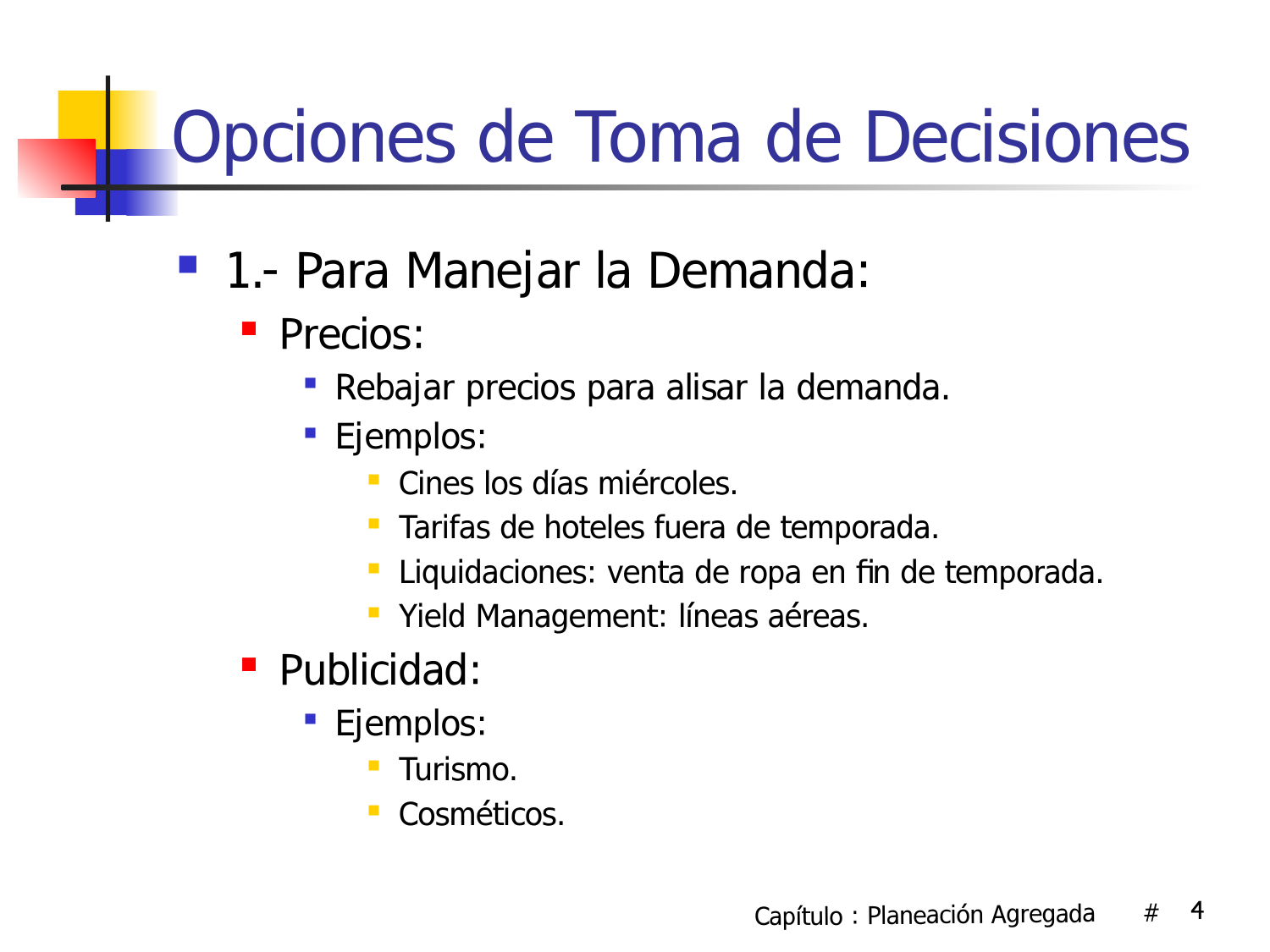

# Opciones de Toma de Decisiones
1.- Para Manejar la Demanda:
Precios:
Rebajar precios para alisar la demanda.
Ejemplos:
Cines los días miércoles.
Tarifas de hoteles fuera de temporada.
Liquidaciones: venta de ropa en fin de temporada.
Yield Management: líneas aéreas.
Publicidad:
Ejemplos:
Turismo.
Cosméticos.

4
Capítulo : Planeación Agregada      #